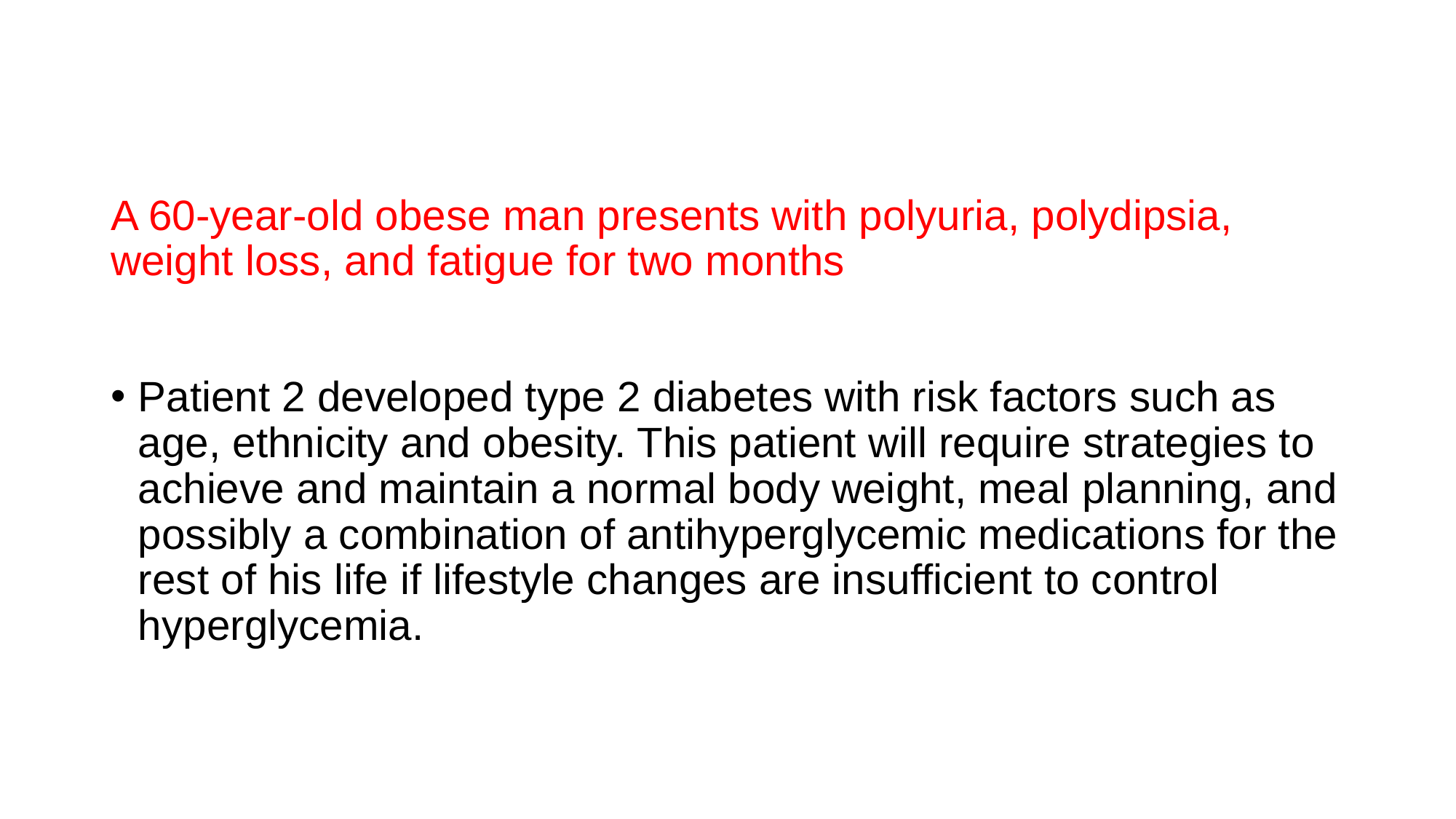

# A 60-year-old obese man presents with polyuria, polydipsia, weight loss, and fatigue for two months
Patient 2 developed type 2 diabetes with risk factors such as age, ethnicity and obesity. This patient will require strategies to achieve and maintain a normal body weight, meal planning, and possibly a combination of antihyperglycemic medications for the rest of his life if lifestyle changes are insufficient to control hyperglycemia.